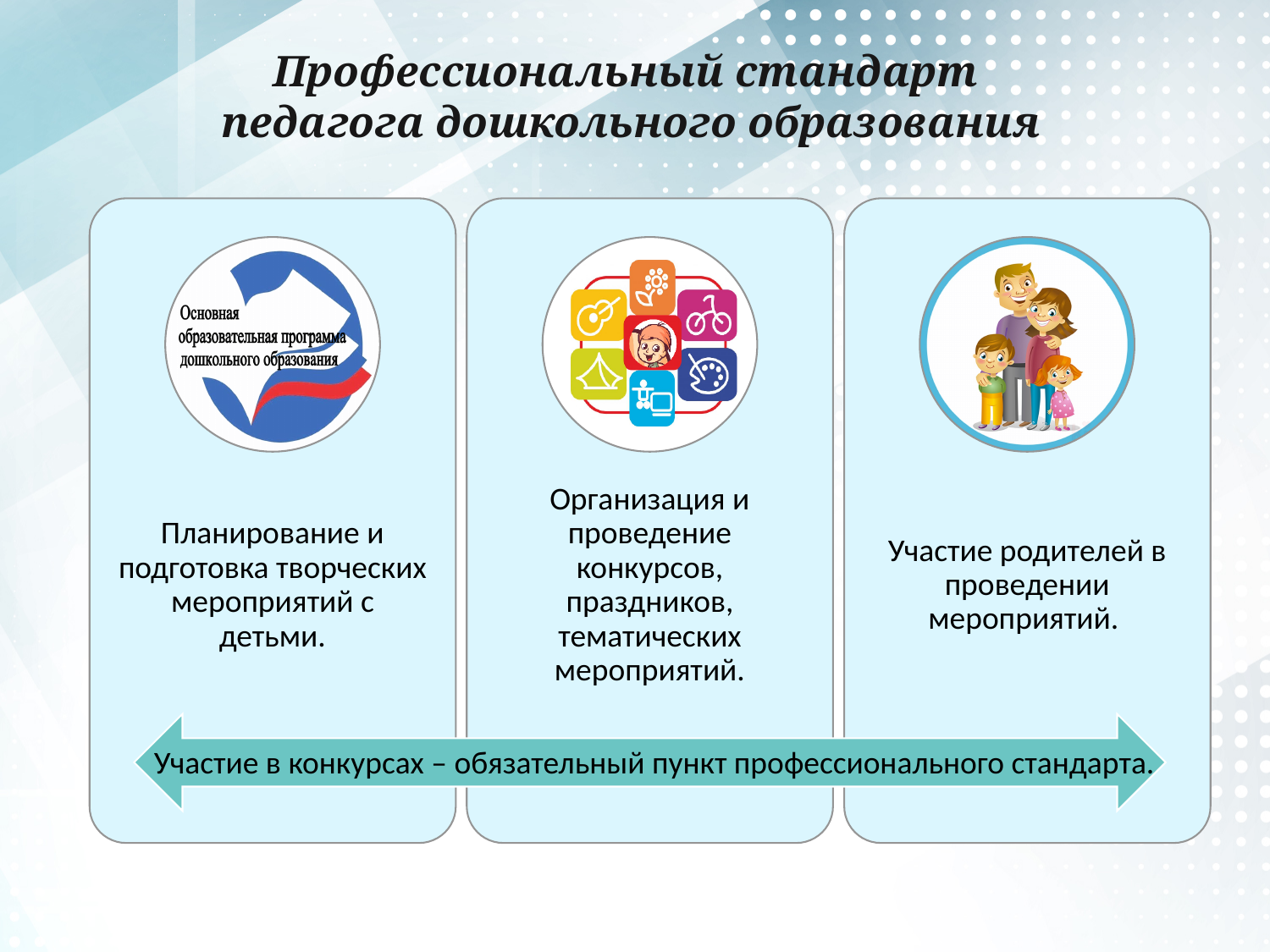

Профессиональный стандарт
педагога дошкольного образования
Планирование и подготовка творческих мероприятий с детьми.
Организация и проведение конкурсов, праздников, тематических мероприятий.
Участие родителей в проведении мероприятий.
Участие в конкурсах – обязательный пункт профессионального стандарта.